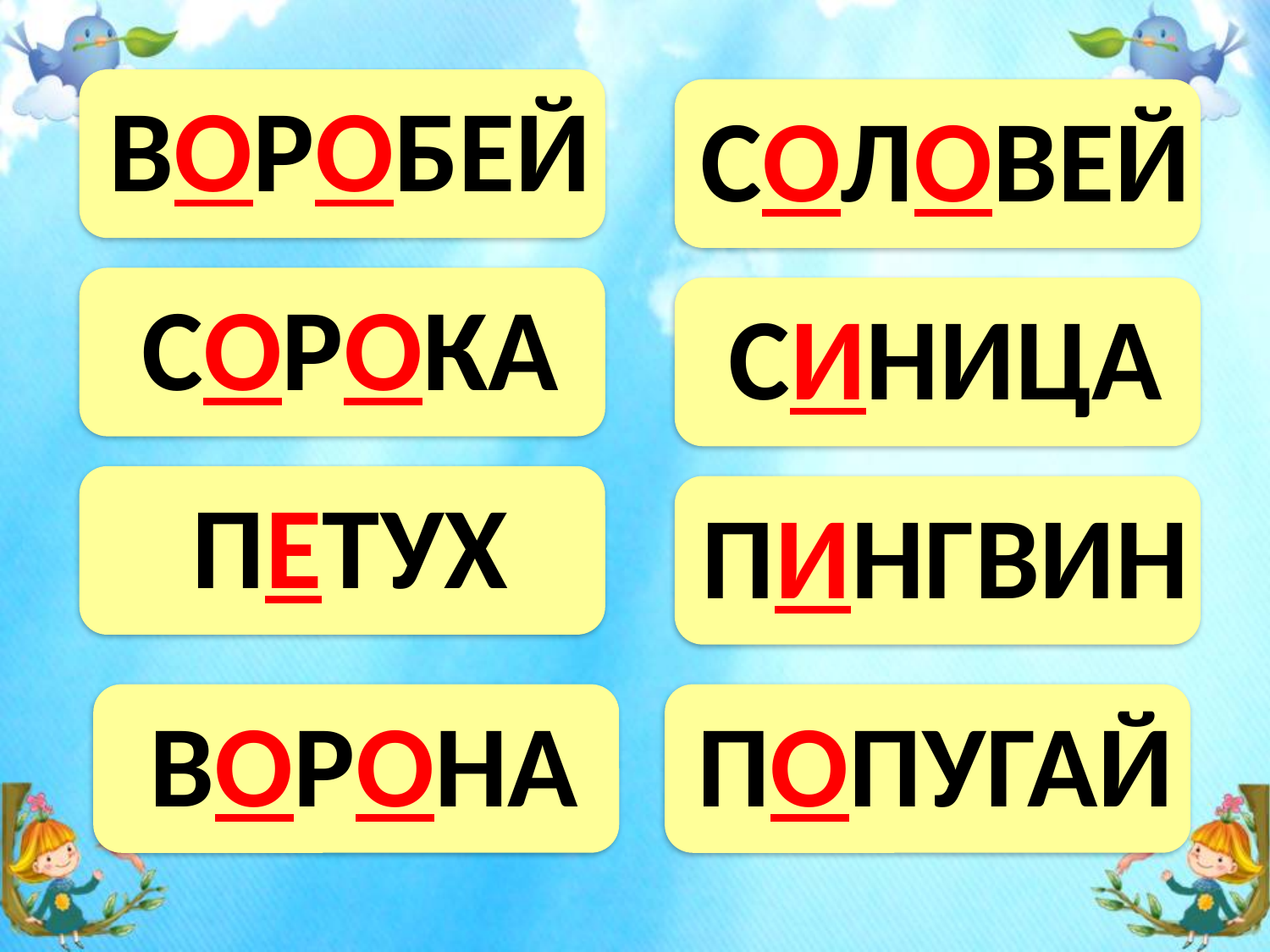

ВОРОБЕЙ

СОЛОВЕЙ

СОРОКА

СИНИЦА

ПЕТУХ

ПИНГВИН

ВОРОНА

ПОПУГАЙ